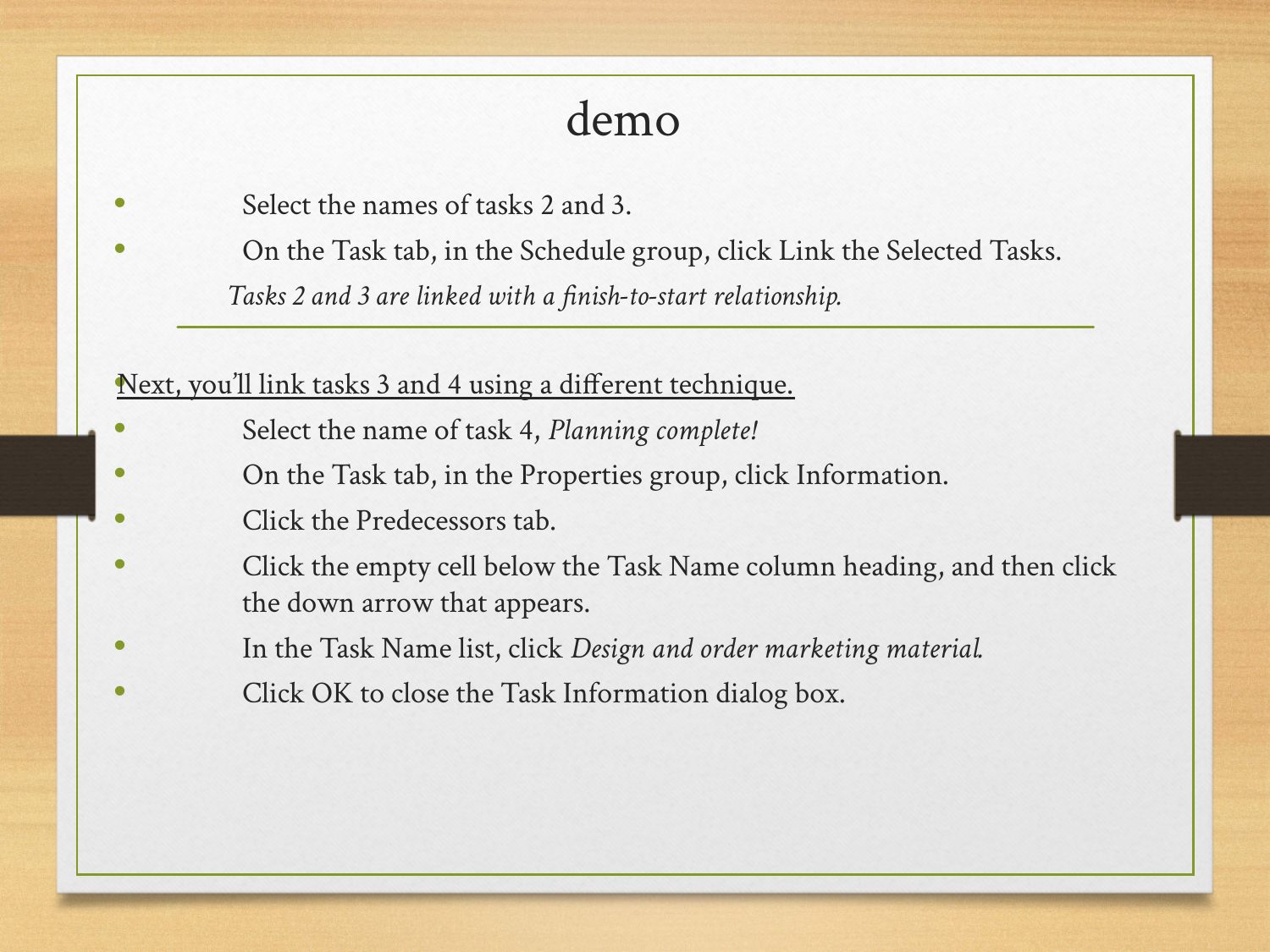

# demo

Select the names of tasks 2 and 3.
On the Task tab, in the Schedule group, click Link the Selected Tasks.
	Tasks 2 and 3 are linked with a finish-to-start relationship.

Next, you’ll link tasks 3 and 4 using a different technique.
Select the name of task 4, Planning complete!
On the Task tab, in the Properties group, click Information.
Click the Predecessors tab.
Click the empty cell below the Task Name column heading, and then click the down arrow that appears.
In the Task Name list, click Design and order marketing material.
Click OK to close the Task Information dialog box.